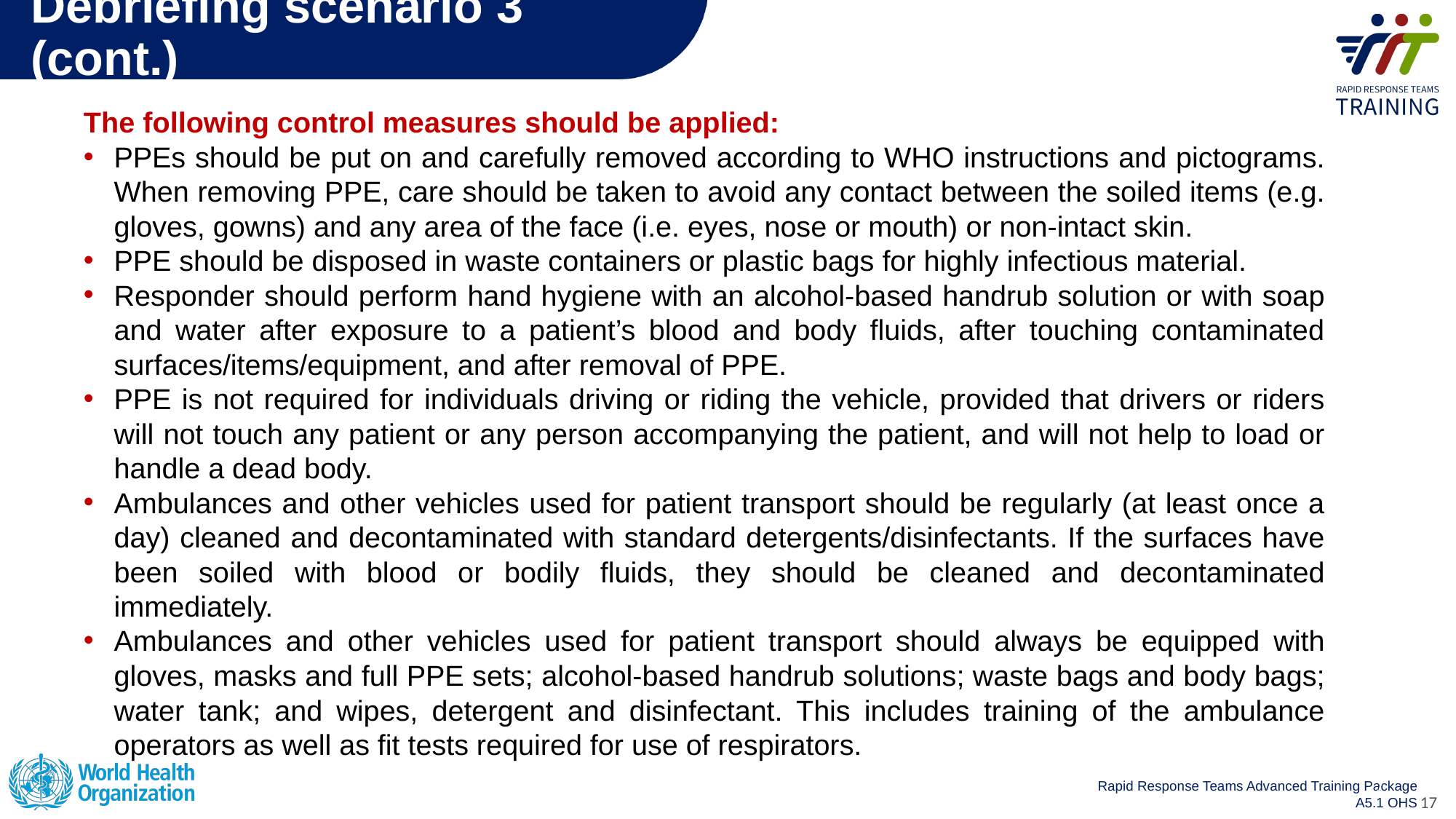

# Debriefing scenario 3 (cont.)
The following control measures should be applied:
PPEs should be put on and carefully removed according to WHO instructions and pictograms. When removing PPE, care should be taken to avoid any contact between the soiled items (e.g. gloves, gowns) and any area of the face (i.e. eyes, nose or mouth) or non-intact skin.
PPE should be disposed in waste containers or plastic bags for highly infectious material.
Responder should perform hand hygiene with an alcohol-based handrub solution or with soap and water after exposure to a patient’s blood and body fluids, after touching contaminated surfaces/items/equipment, and after removal of PPE.
PPE is not required for individuals driving or riding the vehicle, provided that drivers or riders will not touch any patient or any person accompanying the patient, and will not help to load or handle a dead body.
Ambulances and other vehicles used for patient transport should be regularly (at least once a day) cleaned and decontaminated with standard detergents/disinfectants. If the surfaces have been soiled with blood or bodily fluids, they should be cleaned and decontaminated immediately.
Ambulances and other vehicles used for patient transport should always be equipped with gloves, masks and full PPE sets; alcohol-based handrub solutions; waste bags and body bags; water tank; and wipes, detergent and disinfectant. This includes training of the ambulance operators as well as fit tests required for use of respirators.
17